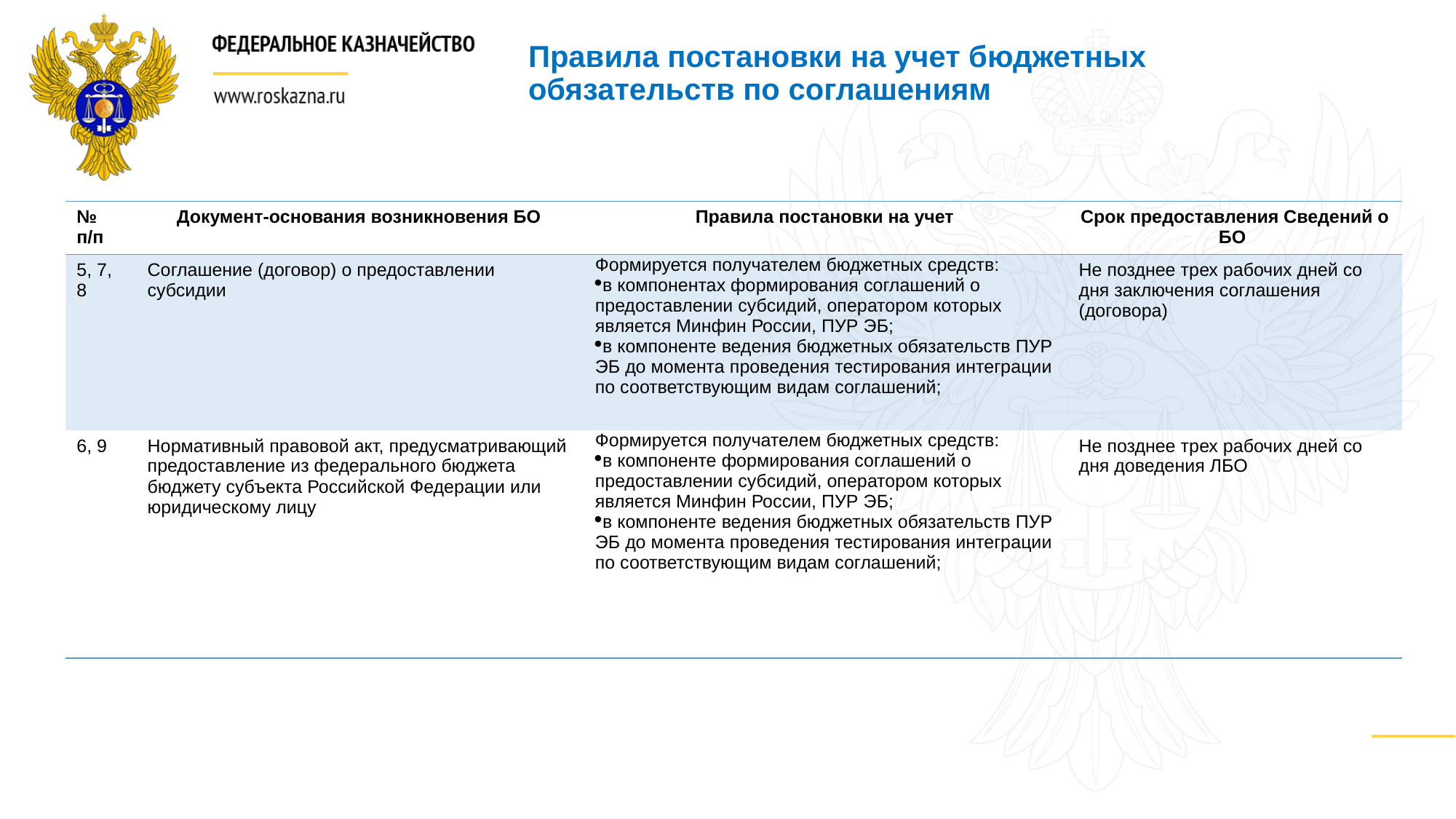

Правила постановки на учет бюджетных обязательств по соглашениям
| № п/п | Документ-основания возникновения БО | Правила постановки на учет | Срок предоставления Сведений о БО |
| --- | --- | --- | --- |
| 5, 7, 8 | Соглашение (договор) о предоставлении субсидии | Формируется получателем бюджетных средств: в компонентах формирования соглашений о предоставлении субсидий, оператором которых является Минфин России, ПУР ЭБ; в компоненте ведения бюджетных обязательств ПУР ЭБ до момента проведения тестирования интеграции по соответствующим видам соглашений; | Не позднее трех рабочих дней со дня заключения соглашения (договора) |
| 6, 9 | Нормативный правовой акт, предусматривающий предоставление из федерального бюджета бюджету субъекта Российской Федерации или юридическому лицу | Формируется получателем бюджетных средств: в компоненте формирования соглашений о предоставлении субсидий, оператором которых является Минфин России, ПУР ЭБ; в компоненте ведения бюджетных обязательств ПУР ЭБ до момента проведения тестирования интеграции по соответствующим видам соглашений; | Не позднее трех рабочих дней со дня доведения ЛБО |